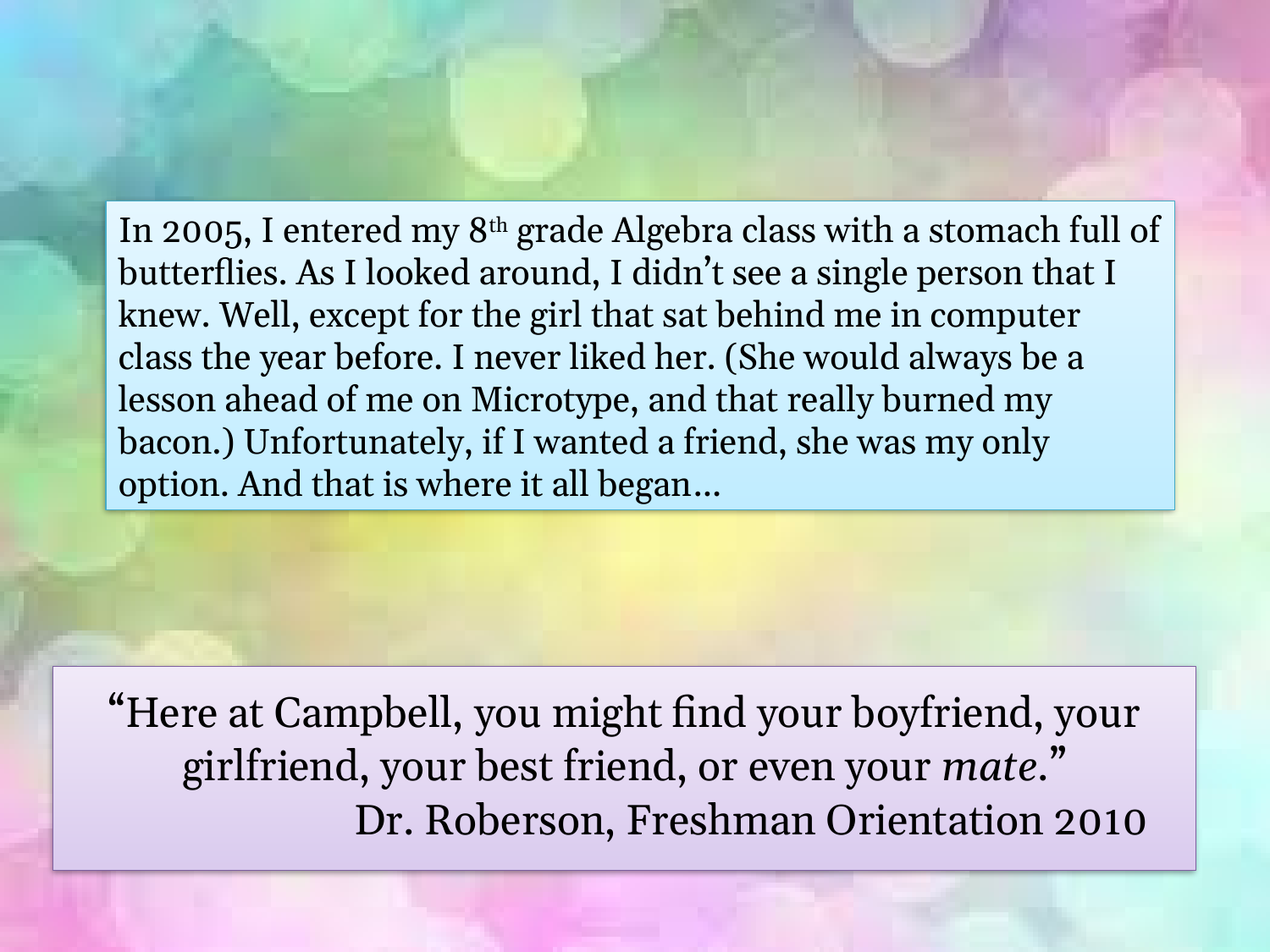

In 2005, I entered my 8th grade Algebra class with a stomach full of butterflies. As I looked around, I didn’t see a single person that I knew. Well, except for the girl that sat behind me in computer class the year before. I never liked her. (She would always be a lesson ahead of me on Microtype, and that really burned my bacon.) Unfortunately, if I wanted a friend, she was my only option. And that is where it all began…
# “Here at Campbell, you might find your boyfriend, your girlfriend, your best friend, or even your mate.” Dr. Roberson, Freshman Orientation 2010